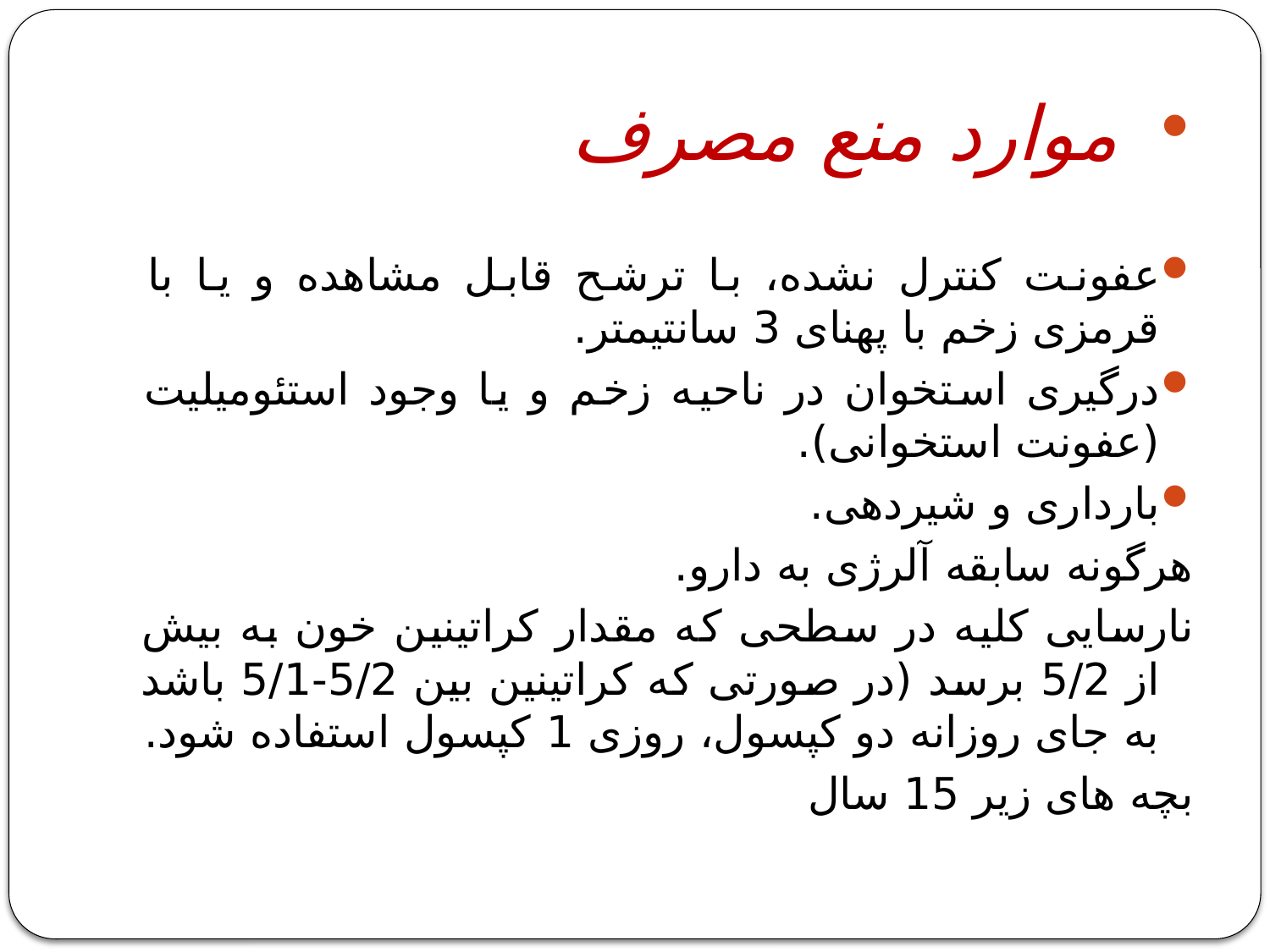

#
   موارد منع مصرف

عفونت کنترل نشده، با ترشح قابل مشاهده و یا با قرمزی زخم با پهنای 3 سانتیمتر.
درگیری استخوان در ناحیه زخم و یا وجود استئومیلیت (عفونت استخوانی).
بارداری و شیردهی.
هرگونه سابقه آلرژی به دارو.
نارسایی کلیه در سطحی که مقدار کراتینین خون به بیش از 5/2 برسد (در صورتی که کراتینین بین 5/2-5/1 باشد به جای روزانه دو کپسول، روزی 1 کپسول استفاده شود.
بچه های زیر 15 سال